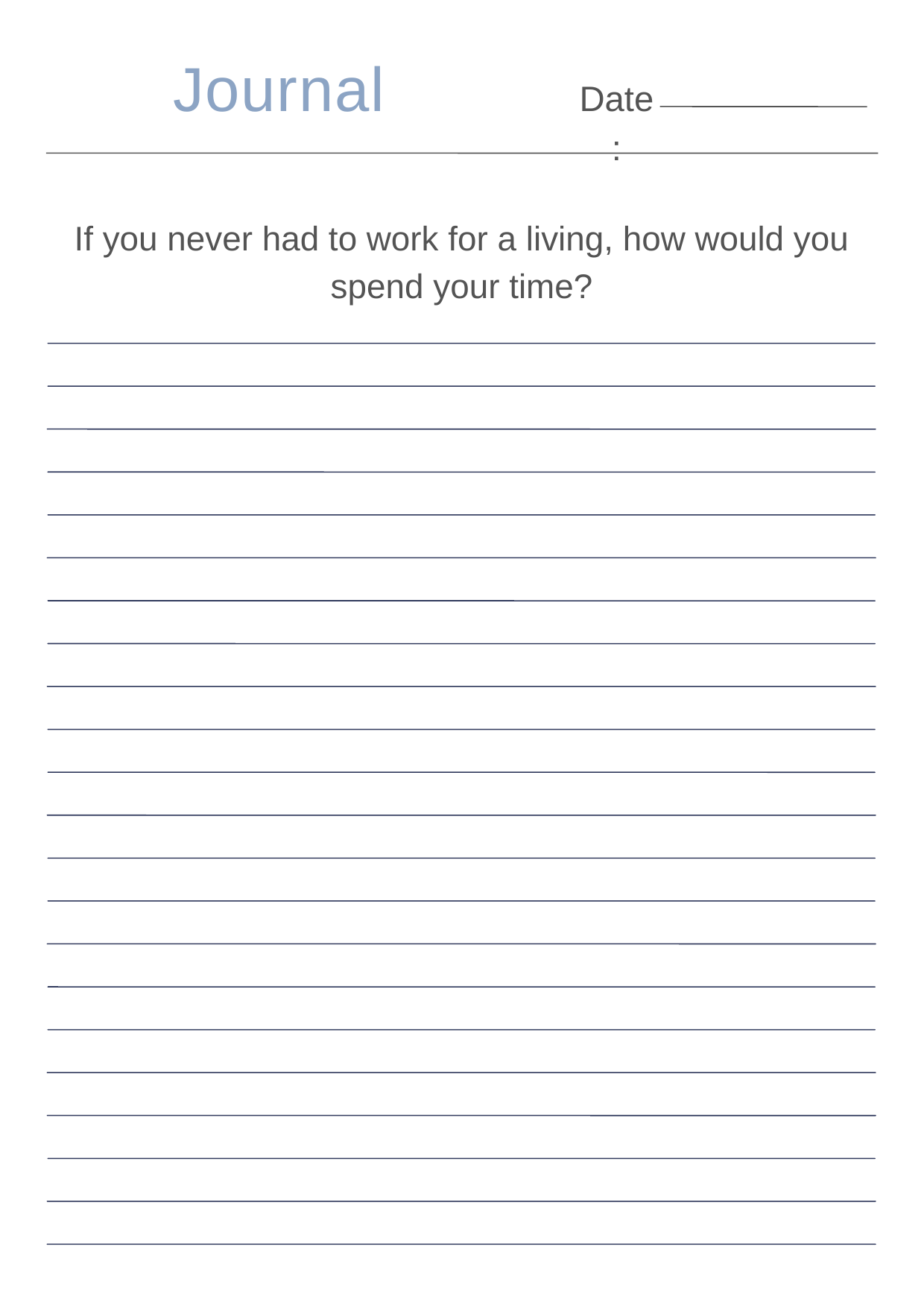

Journal
Date:

If you never had to work for a living, how would you spend your time?